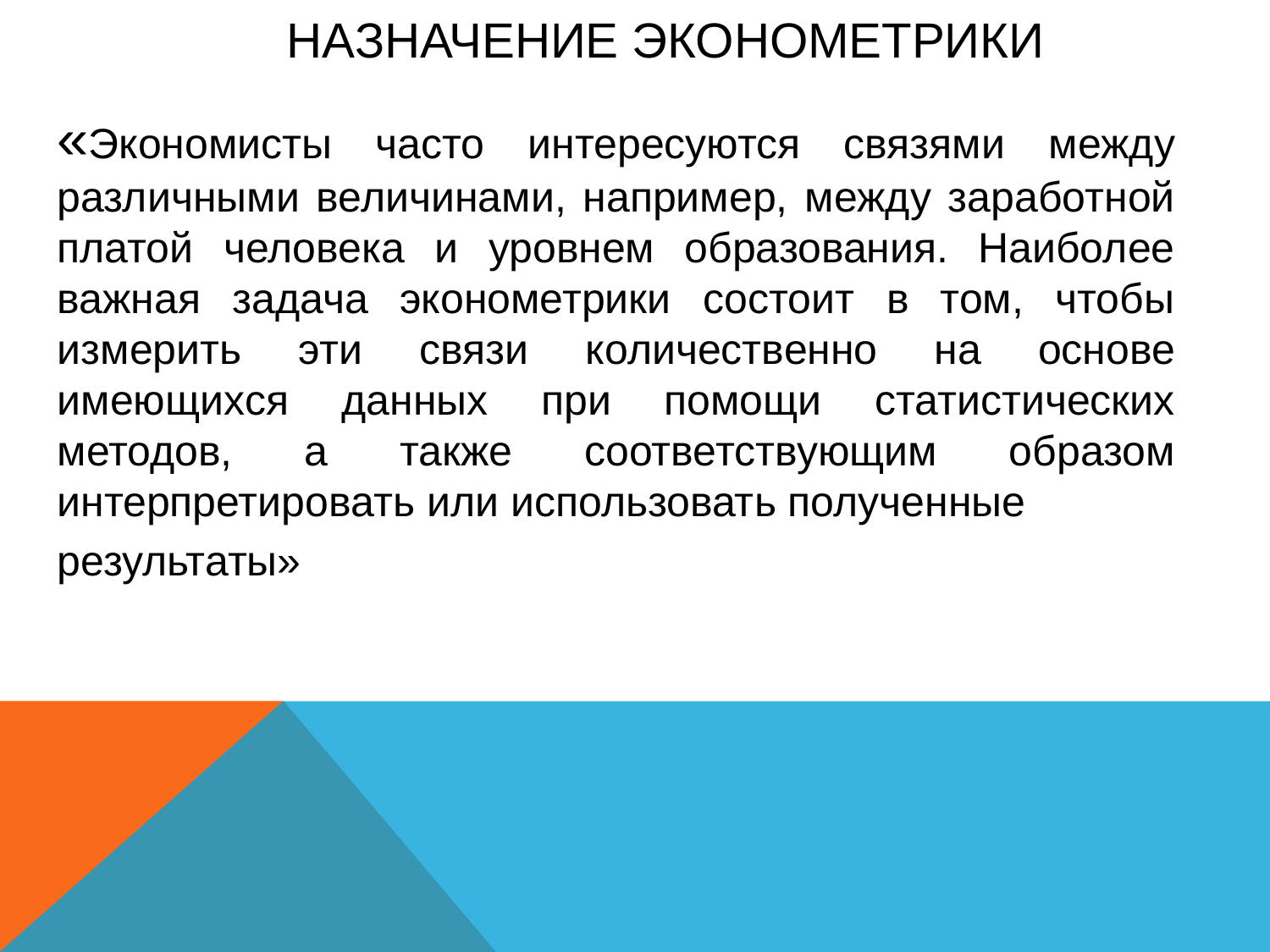

# Назначение эконометрики
«Экономисты часто интересуются связями между различными величинами, например, между заработной платой человека и уровнем образования. Наиболее важная задача эконометрики состоит в том, чтобы измерить эти связи количественно на основе имеющихся данных при помощи статистических методов, а также соответствующим образом интерпретировать или использовать полученные
результаты»